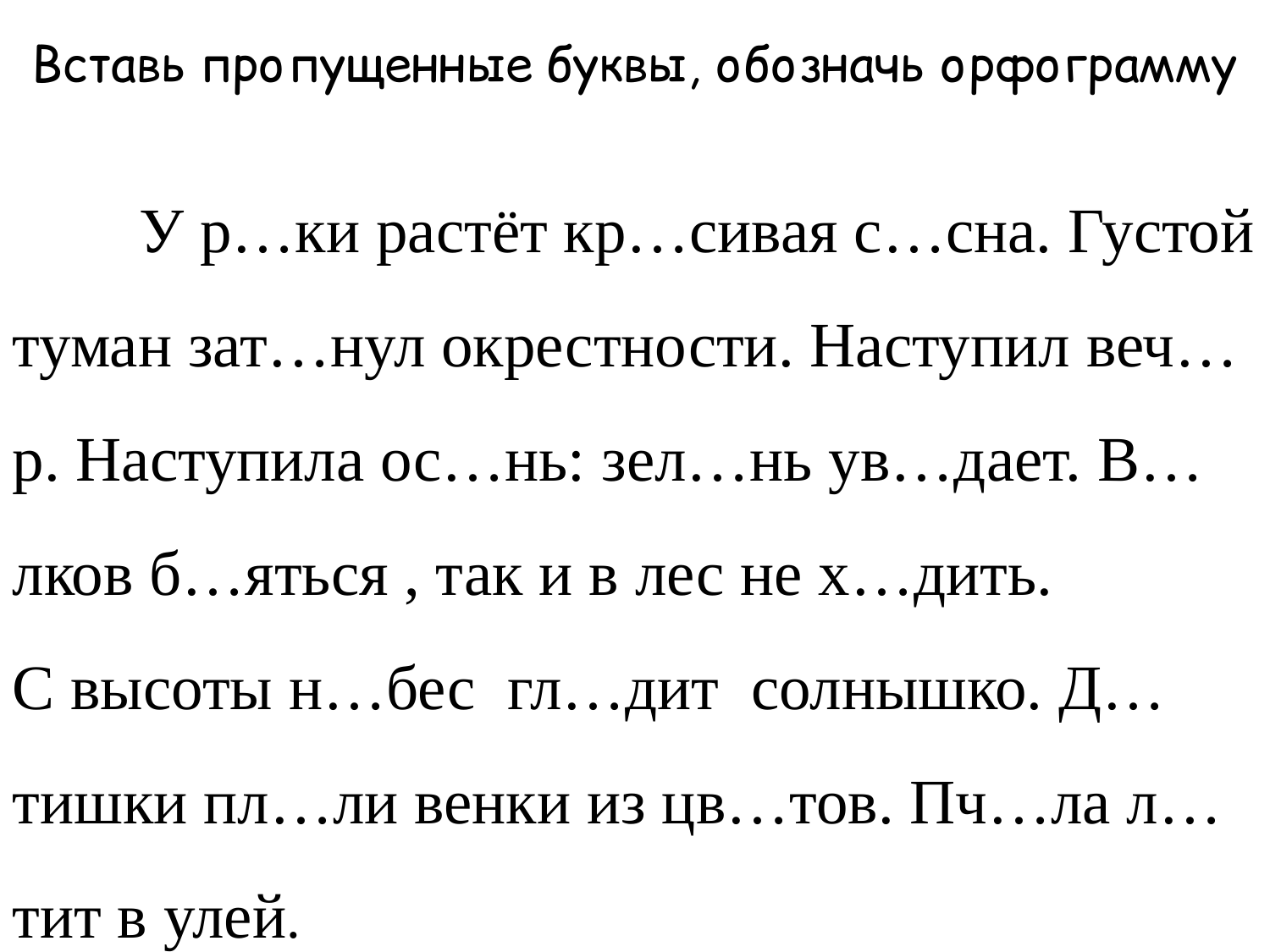

Вставь пропущенные буквы, обозначь орфограмму

	У р…ки растёт кр…сивая с…сна. Густой туман зат…нул окрестности. Наступил веч…р. Наступила ос…нь: зел…нь ув…дает. В…лков б…яться , так и в лес не х…дить.
С высоты н…бес  гл…дит  солнышко. Д…тишки пл…ли венки из цв…тов. Пч…ла л…тит в улей.